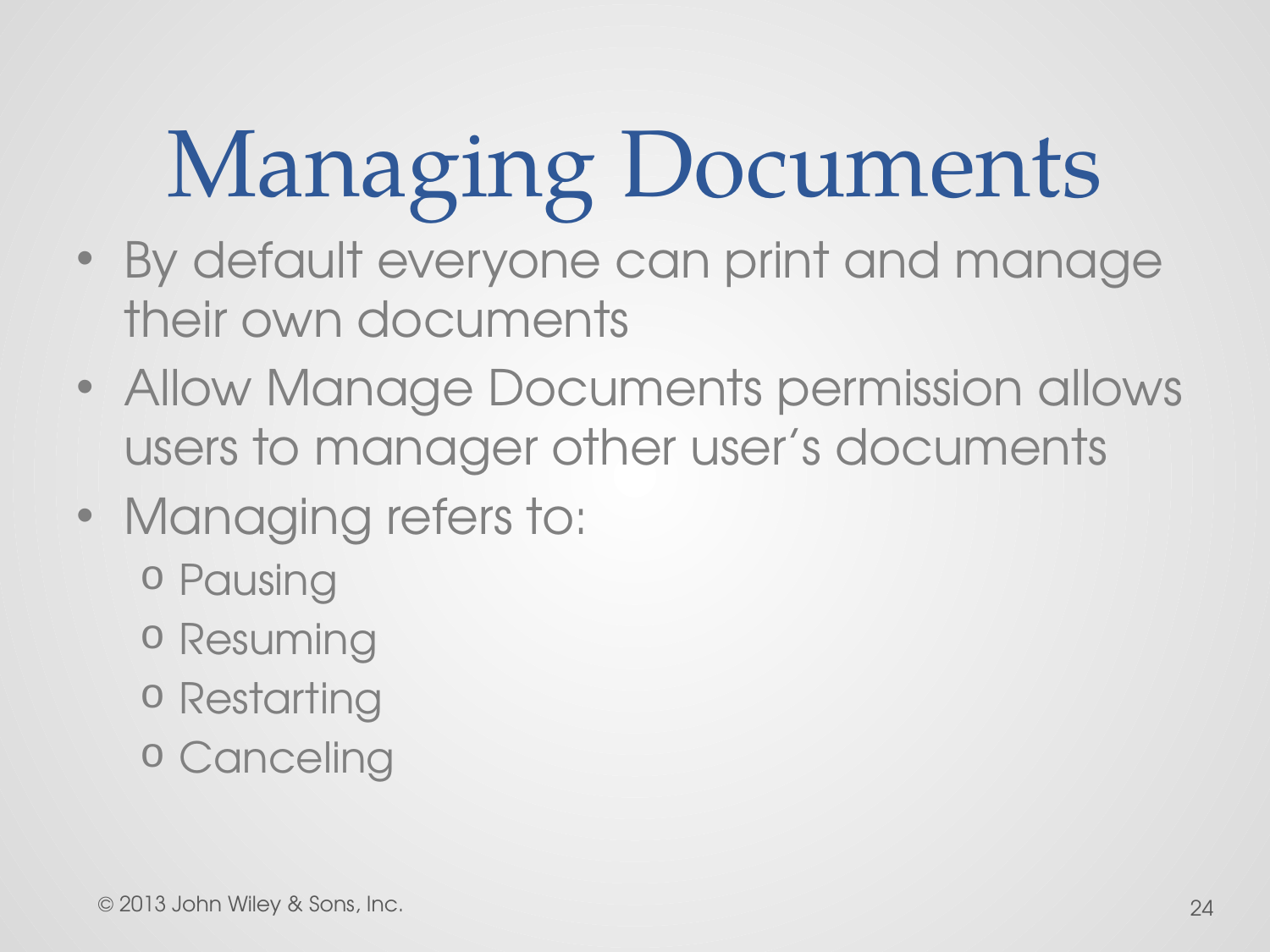

# Managing Documents
By default everyone can print and manage their own documents
Allow Manage Documents permission allows users to manager other user’s documents
Managing refers to:
Pausing
Resuming
Restarting
Canceling

© 2013 John Wiley & Sons, Inc.
24